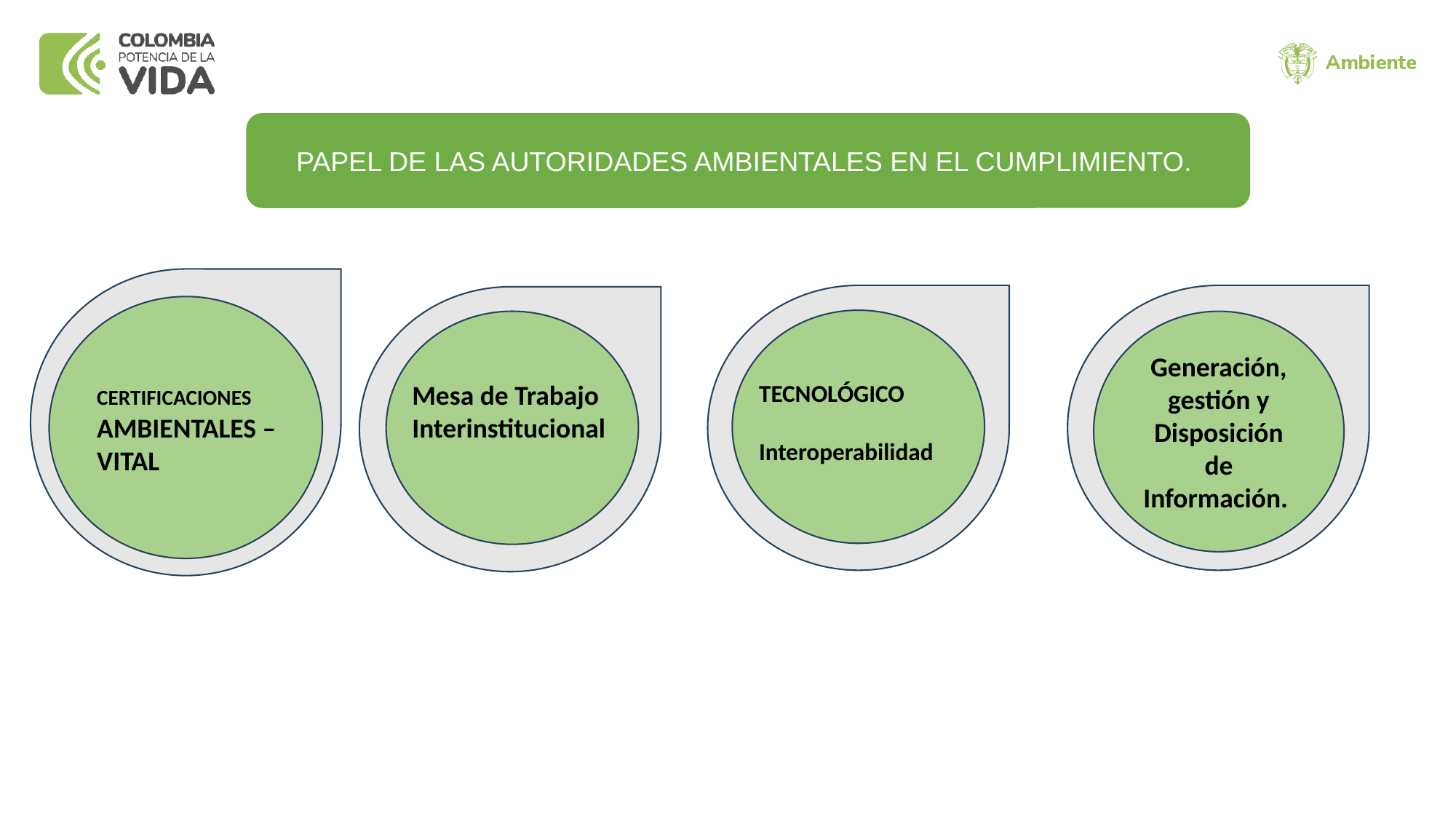

PAPEL DE LAS AUTORIDADES AMBIENTALES EN EL CUMPLIMIENTO.

Generación, gestión y Disposición de Información.
TECNOLÓGICO

Interoperabilidad
CERTIFICACIONES AMBIENTALES – VITAL
Mesa de Trabajo Interinstitucional